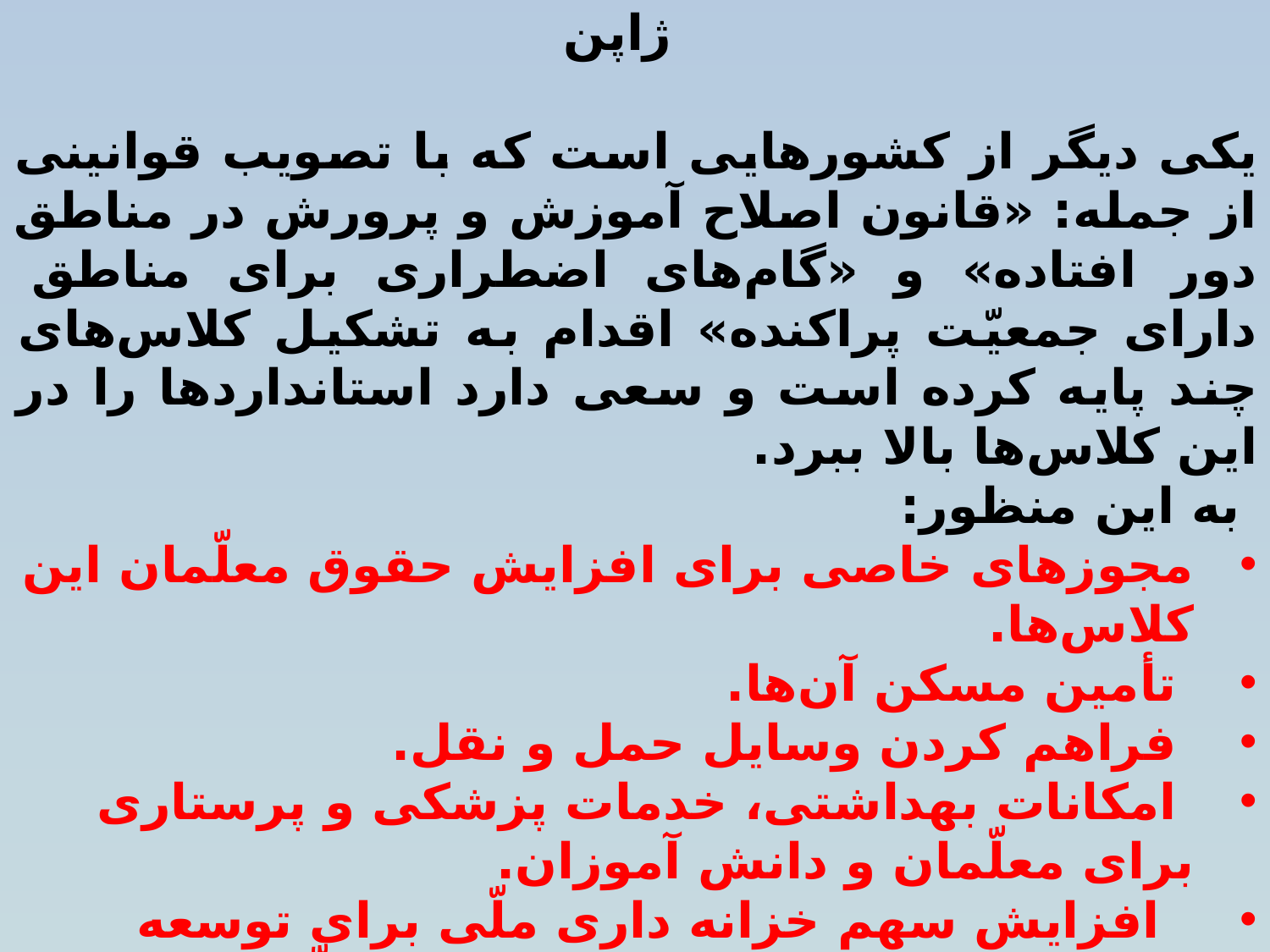

ژاپن

یکی دیگر از کشورهایی است که با تصویب قوانینی از جمله: «قانون اصلاح آموزش و پرورش در مناطق دور افتاده» و «گام‌های اضطراری برای مناطق دارای جمعیّت پراکنده» اقدام به تشکیل کلاس‌های چند پایه کرده است و سعی دارد استانداردها را در این کلاس‌ها بالا ببرد.
 به این منظور:
مجوزهای خاصی برای افزایش حقوق معلّمان این کلاس‌ها.
 تأمین مسکن آن‌ها.
 فراهم کردن وسایل حمل و نقل.
 امکانات بهداشتی، خدمات پزشکی و پرستاری برای معلّمان و دانش آموزان.
  افزایش سهم خزانه داری ملّی برای توسعه ساختمان‌ها، ورزشگاه‌ها و مسکن معلّمان در مناطقی که کلاس‌های چند پایه دارند، صادر شده است.
 (استاندارد آموزش در ژاپن،2005).